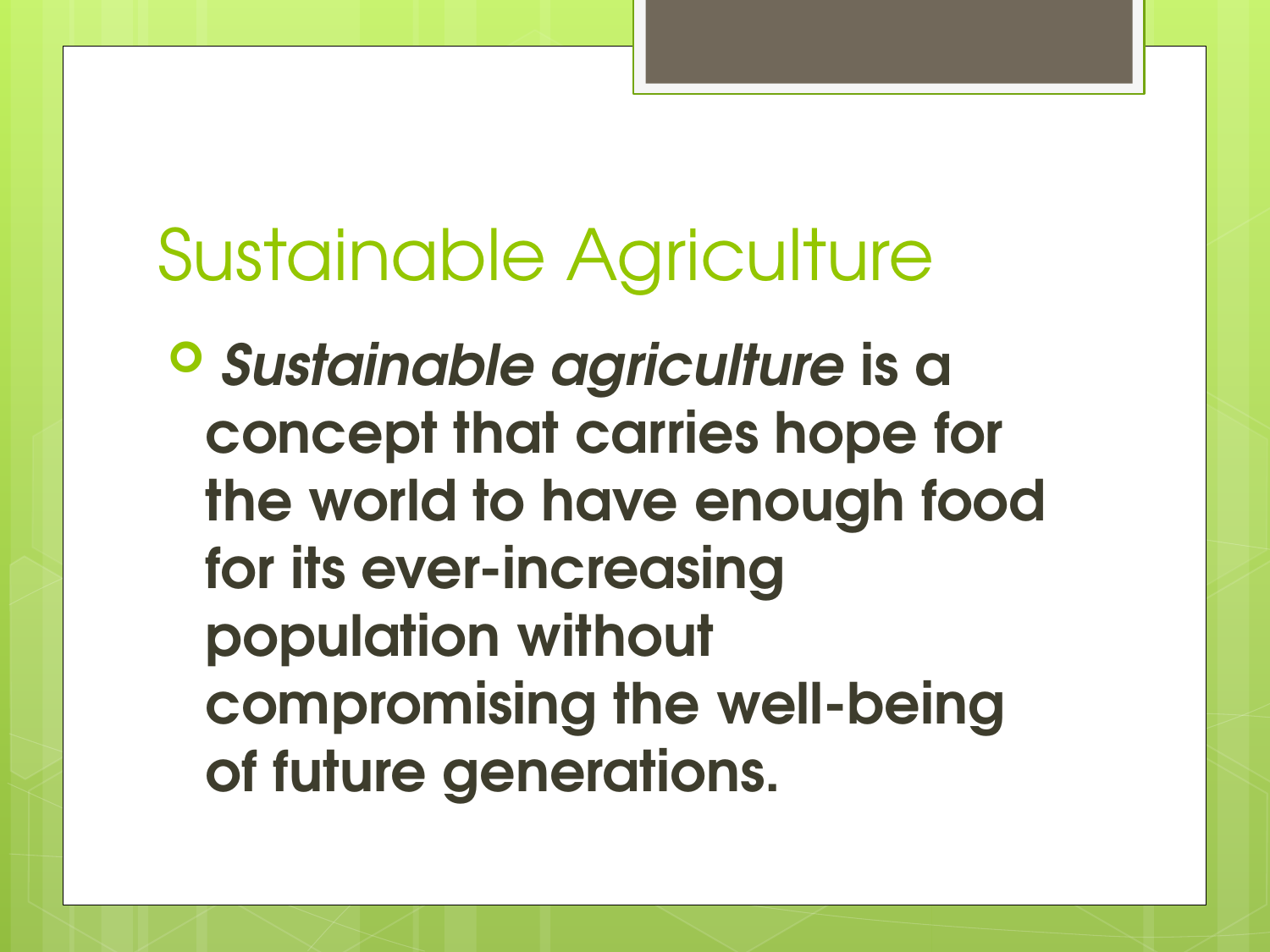

# Sustainable Agriculture
 Sustainable agriculture is a concept that carries hope for the world to have enough food for its ever-increasing population without compromising the well-being of future generations.